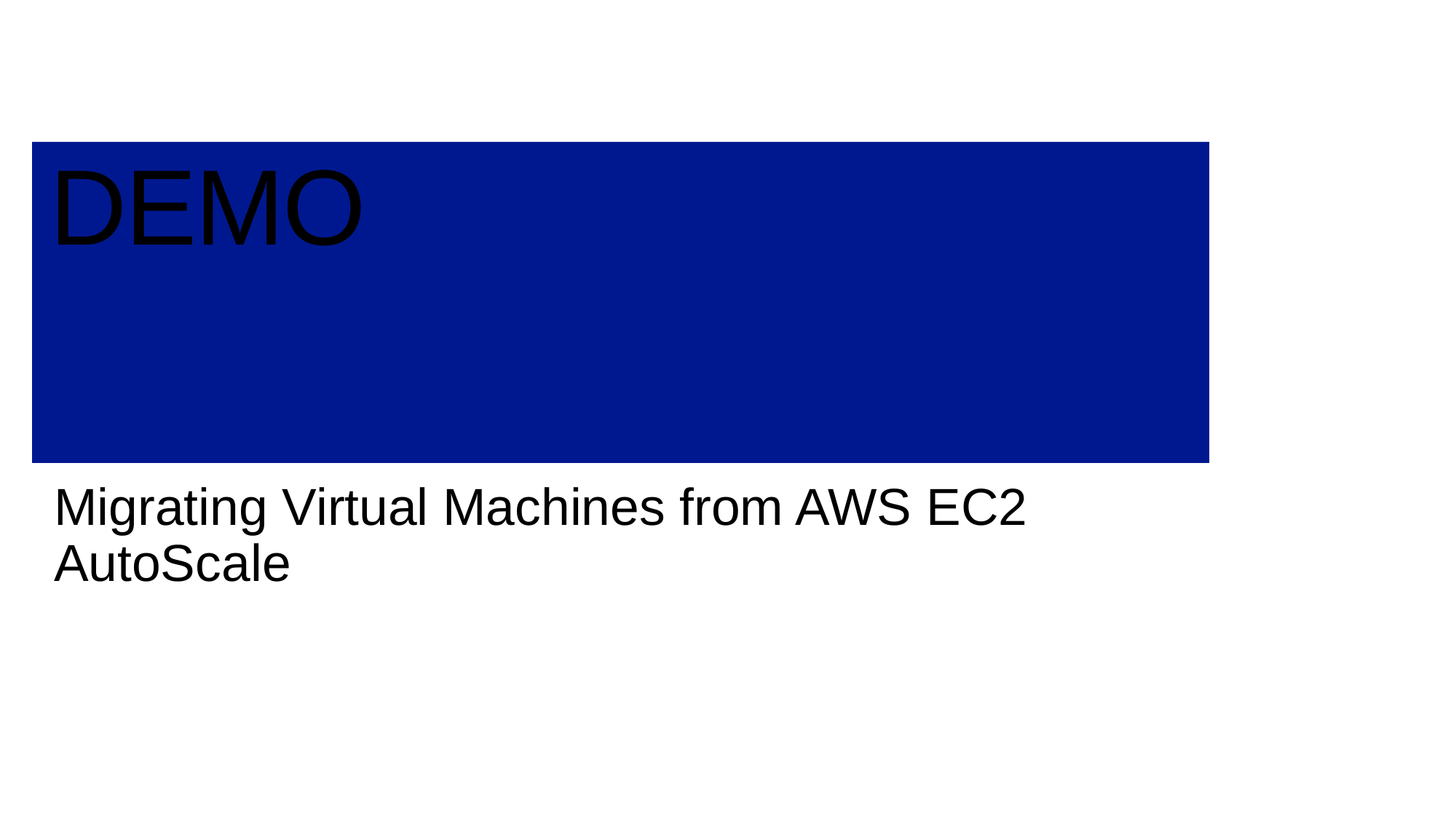

# DEMO
Migrating Virtual Machines from AWS EC2
AutoScale